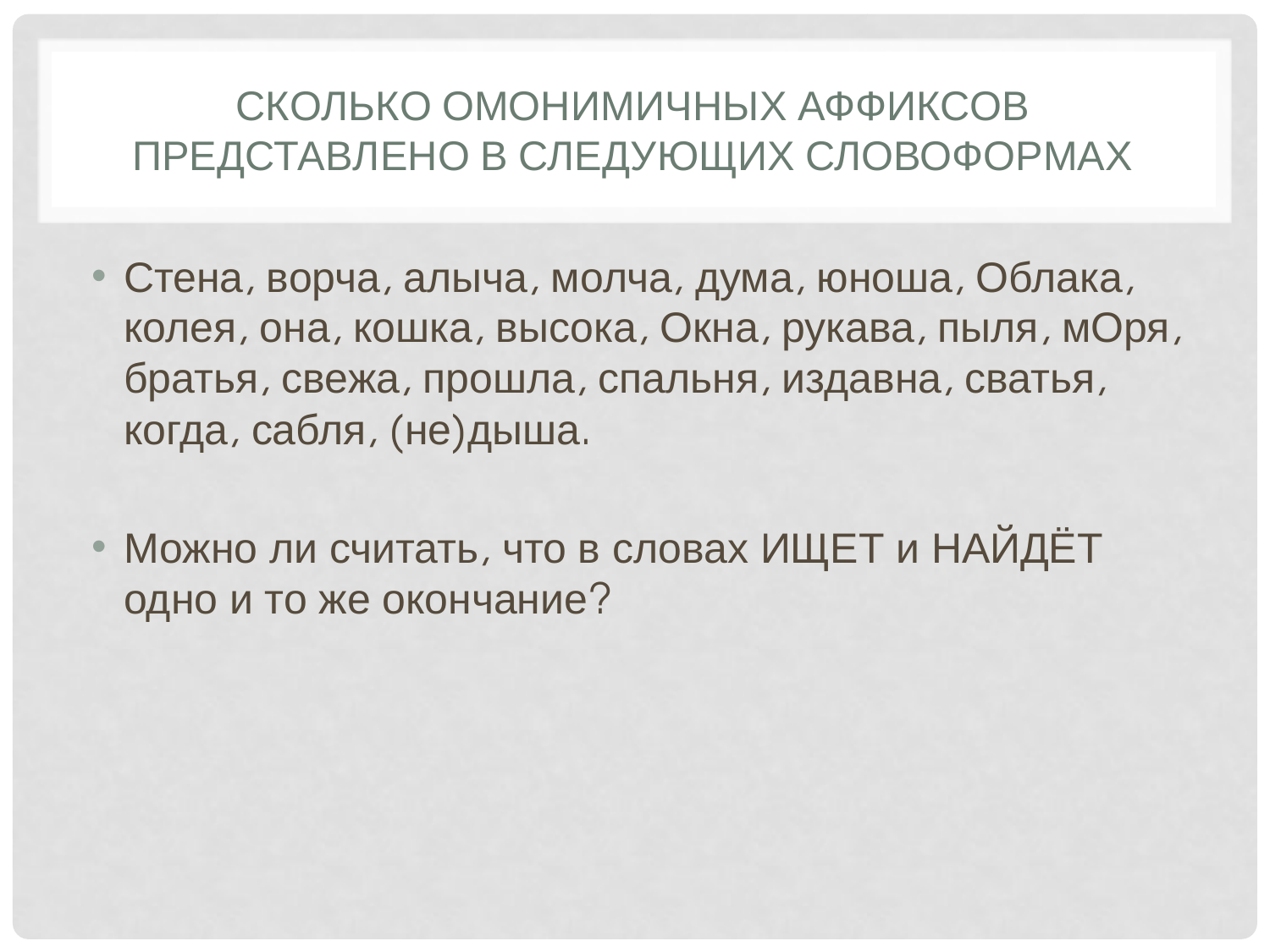

# Сколько омонимичных аффиксов представлено в следующих словоформах
Стена, ворча, алыча, молча, дума, юноша, Облака, колея, она, кошка, высока, Окна, рукава, пыля, мОря, братья, свежа, прошла, спальня, издавна, сватья, когда, сабля, (не)дыша.

Можно ли считать, что в словах ИЩЕТ и НАЙДЁТ одно и то же окончание?